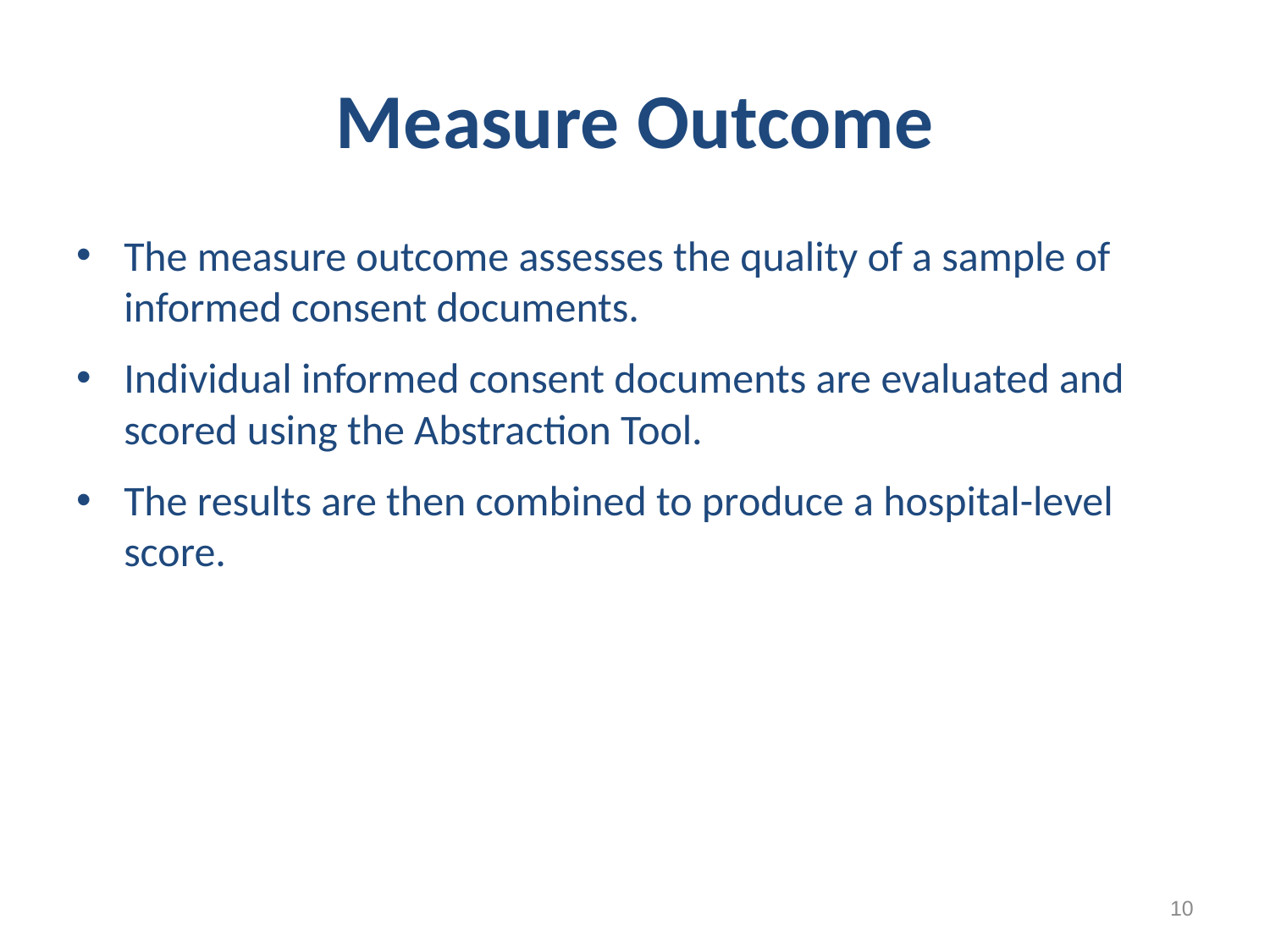

# Measure Outcome
The measure outcome assesses the quality of a sample of informed consent documents.
Individual informed consent documents are evaluated and scored using the Abstraction Tool.
The results are then combined to produce a hospital-level score.
10